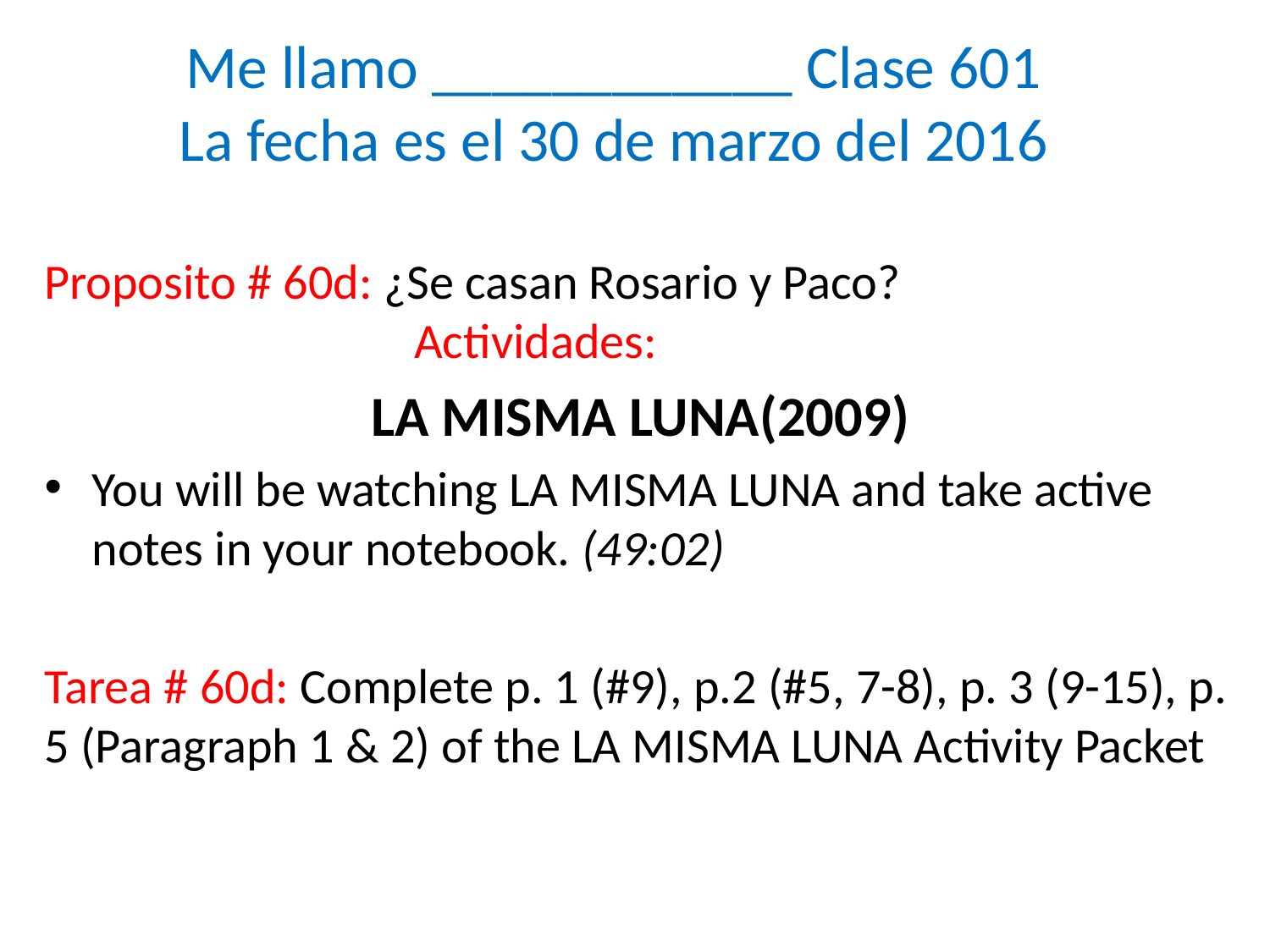

# Me llamo ____________ Clase 601 La fecha es el 30 de marzo del 2016
Proposito # 60d: ¿Se casan Rosario y Paco?                                                               Actividades:
LA MISMA LUNA(2009)
You will be watching LA MISMA LUNA and take active notes in your notebook. (49:02)

Tarea # 60d: Complete p. 1 (#9), p.2 (#5, 7-8), p. 3 (9-15), p. 5 (Paragraph 1 & 2) of the LA MISMA LUNA Activity Packet